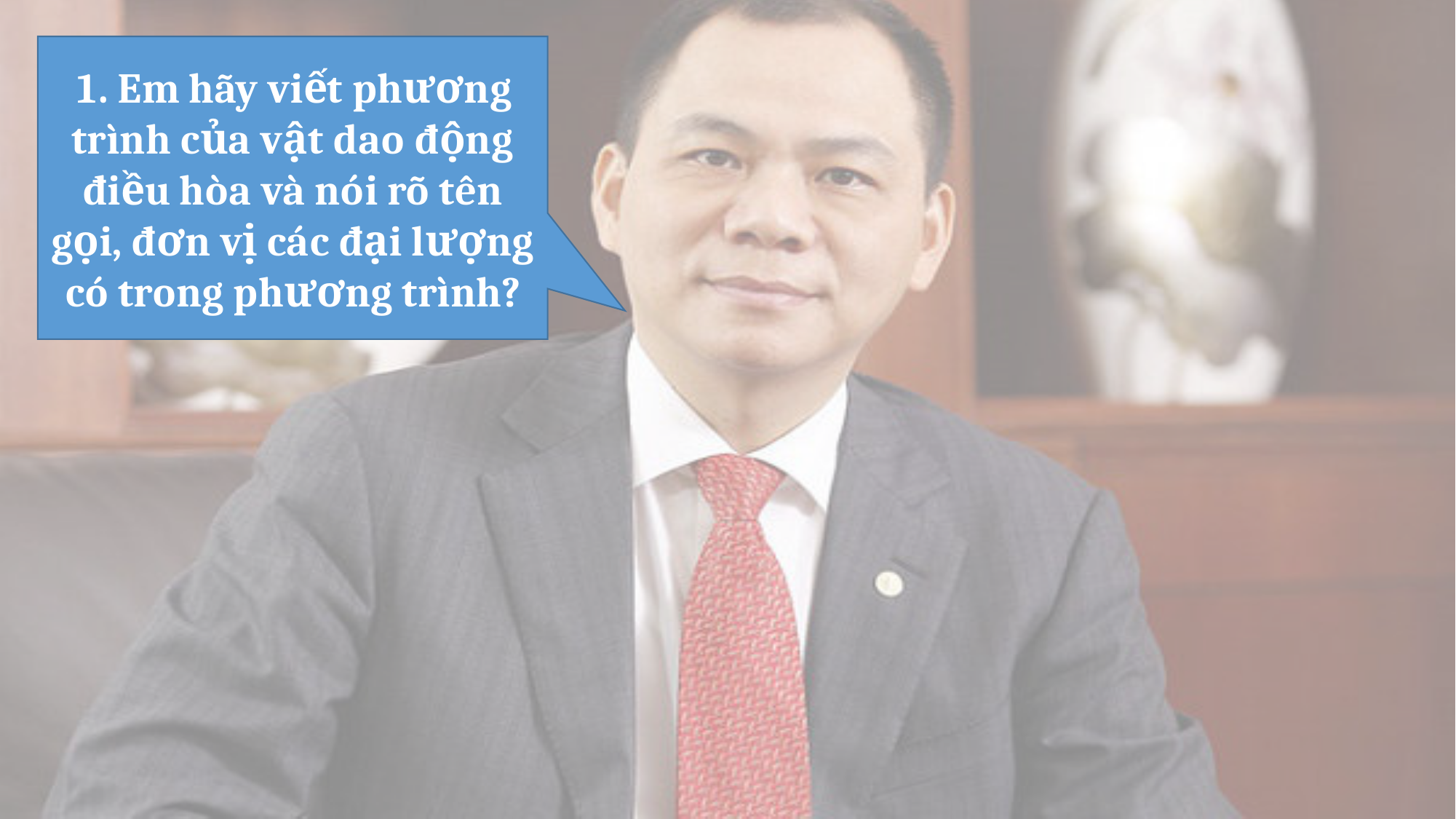

1. Em hãy viết phương trình của vật dao động điều hòa và nói rõ tên gọi, đơn vị các đại lượng có trong phương trình?